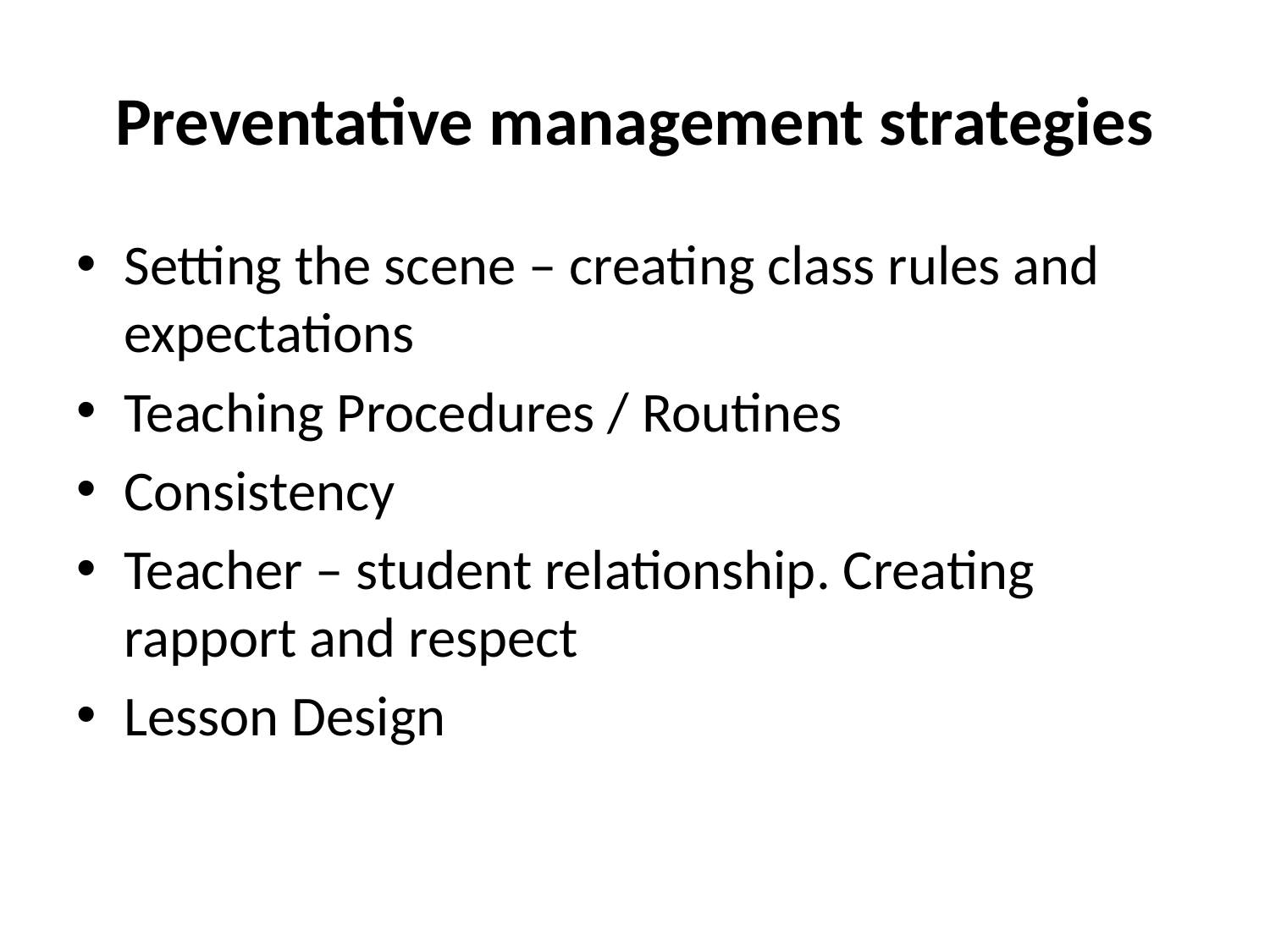

# Preventative management strategies
Setting the scene – creating class rules and expectations
Teaching Procedures / Routines
Consistency
Teacher – student relationship. Creating rapport and respect
Lesson Design